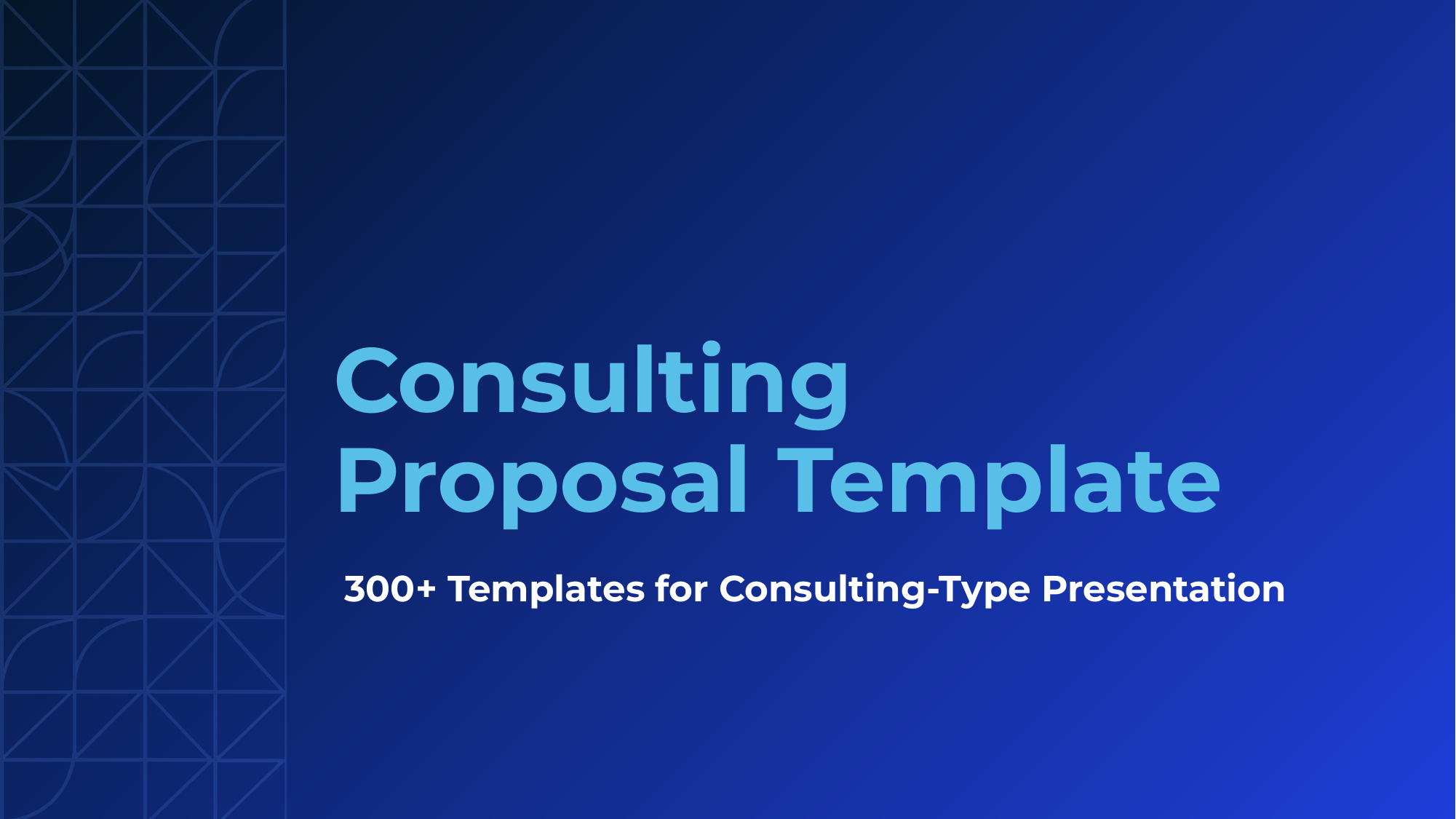

# Consulting Proposal Template
300+ Templates for Consulting-Type Presentation